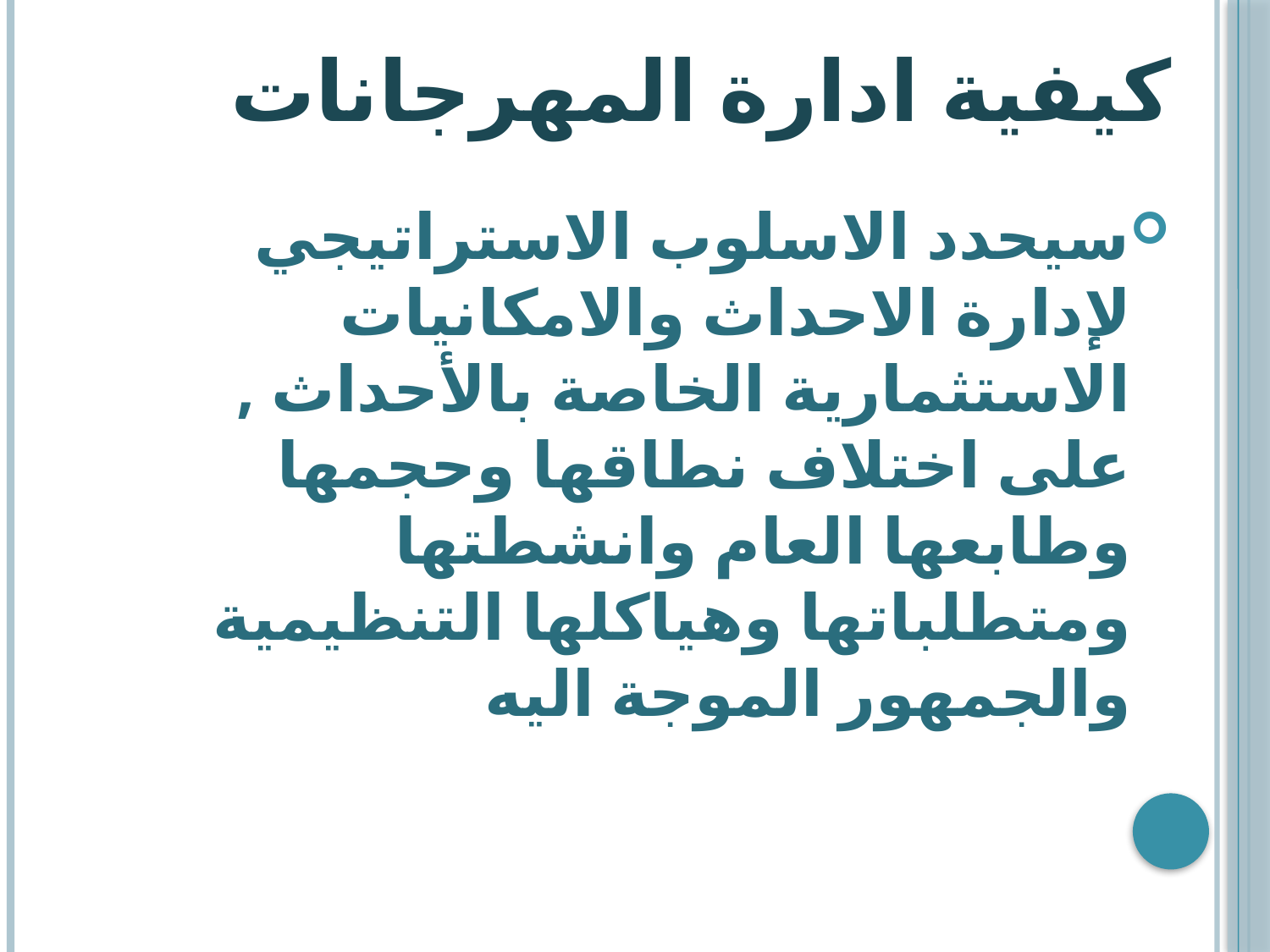

# كيفية ادارة المهرجانات
سيحدد الاسلوب الاستراتيجي لإدارة الاحداث والامكانيات الاستثمارية الخاصة بالأحداث , على اختلاف نطاقها وحجمها وطابعها العام وانشطتها ومتطلباتها وهياكلها التنظيمية والجمهور الموجة اليه